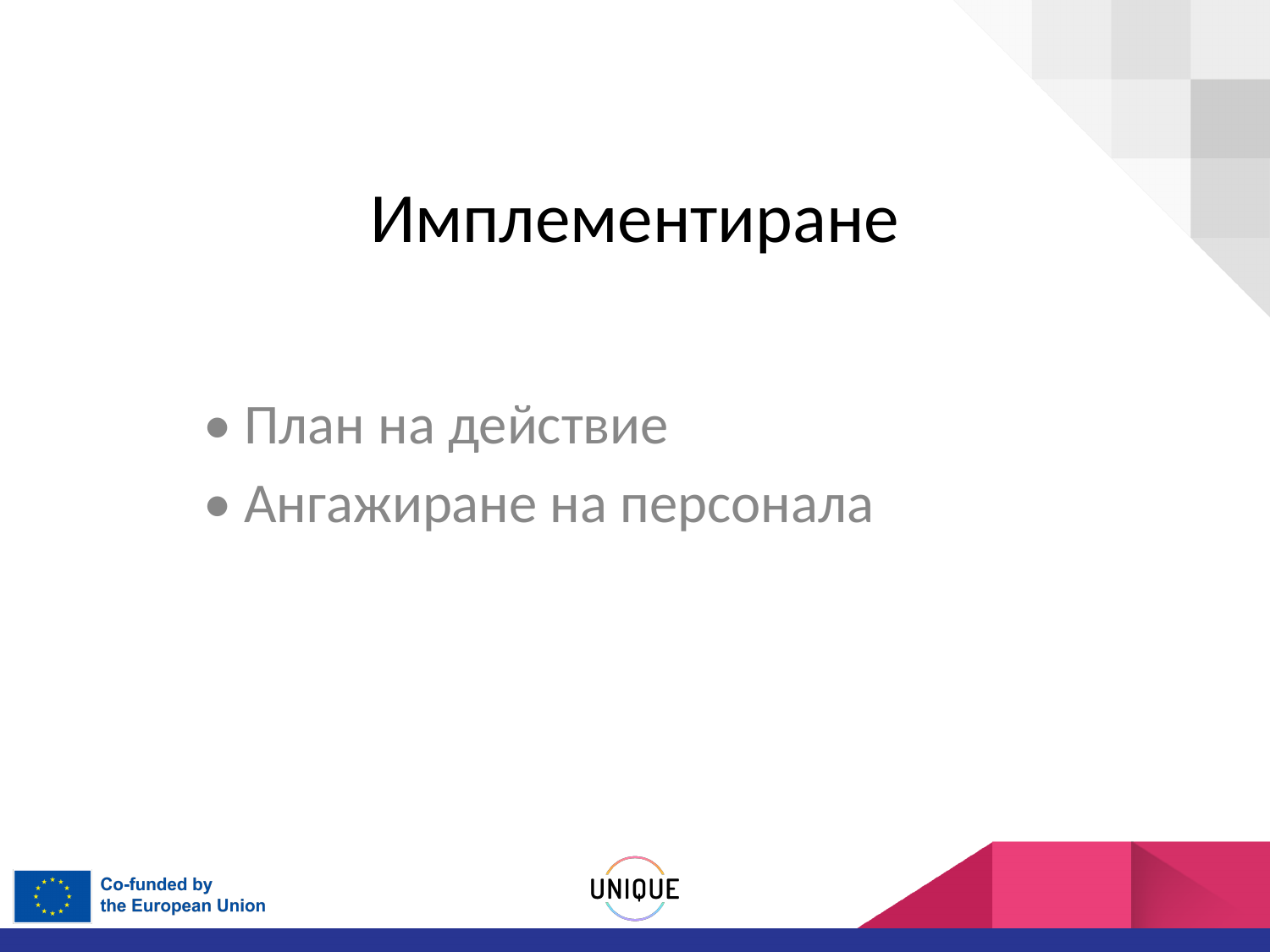

# Имплементиране
• План на действие
• Ангажиране на персонала